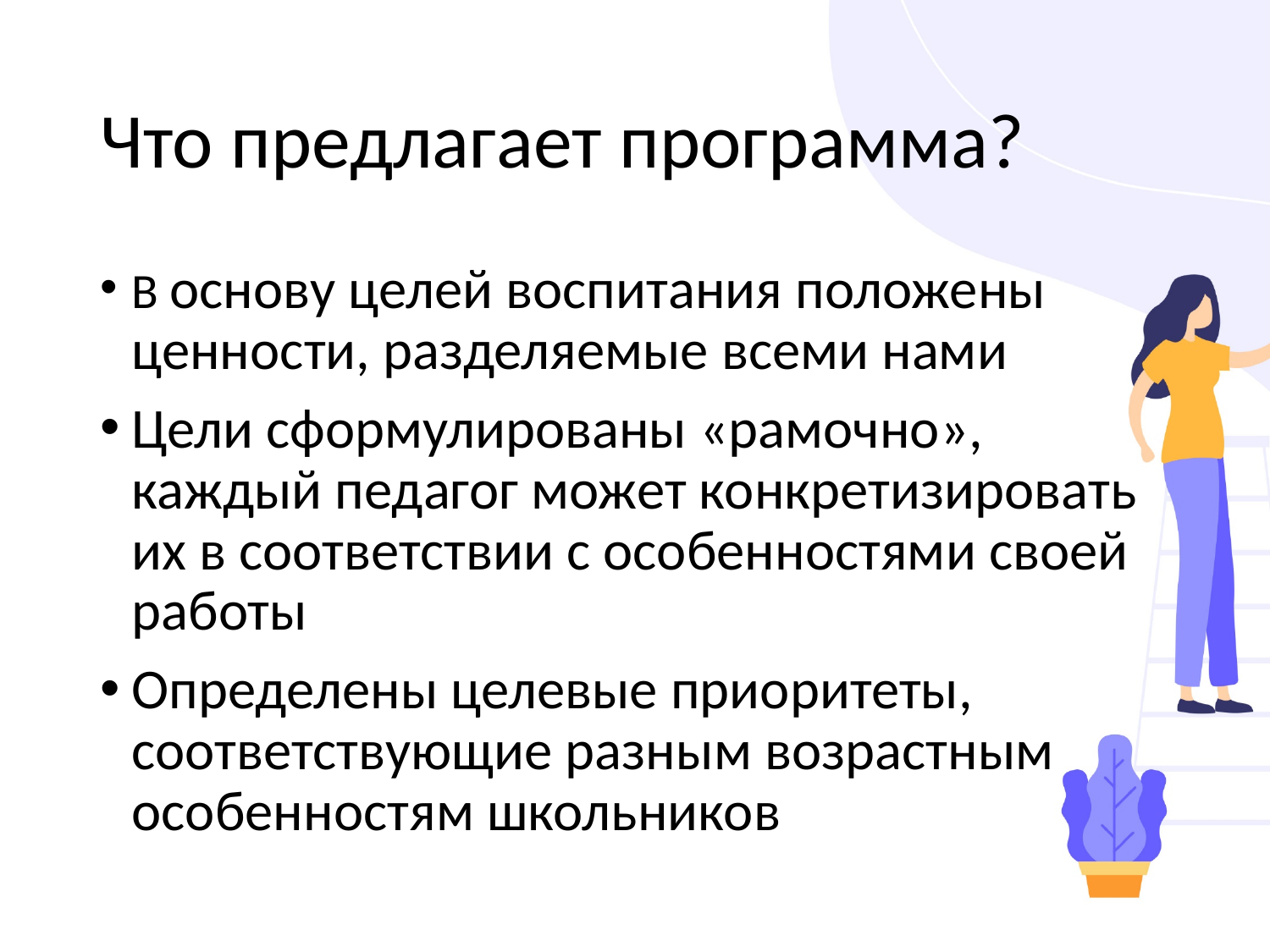

# Что предлагает программа?
В основу целей воспитания положены ценности, разделяемые всеми нами
Цели сформулированы «рамочно», каждый педагог может конкретизировать их в соответствии с особенностями своей работы
Определены целевые приоритеты, соответствующие разным возрастным особенностям школьников